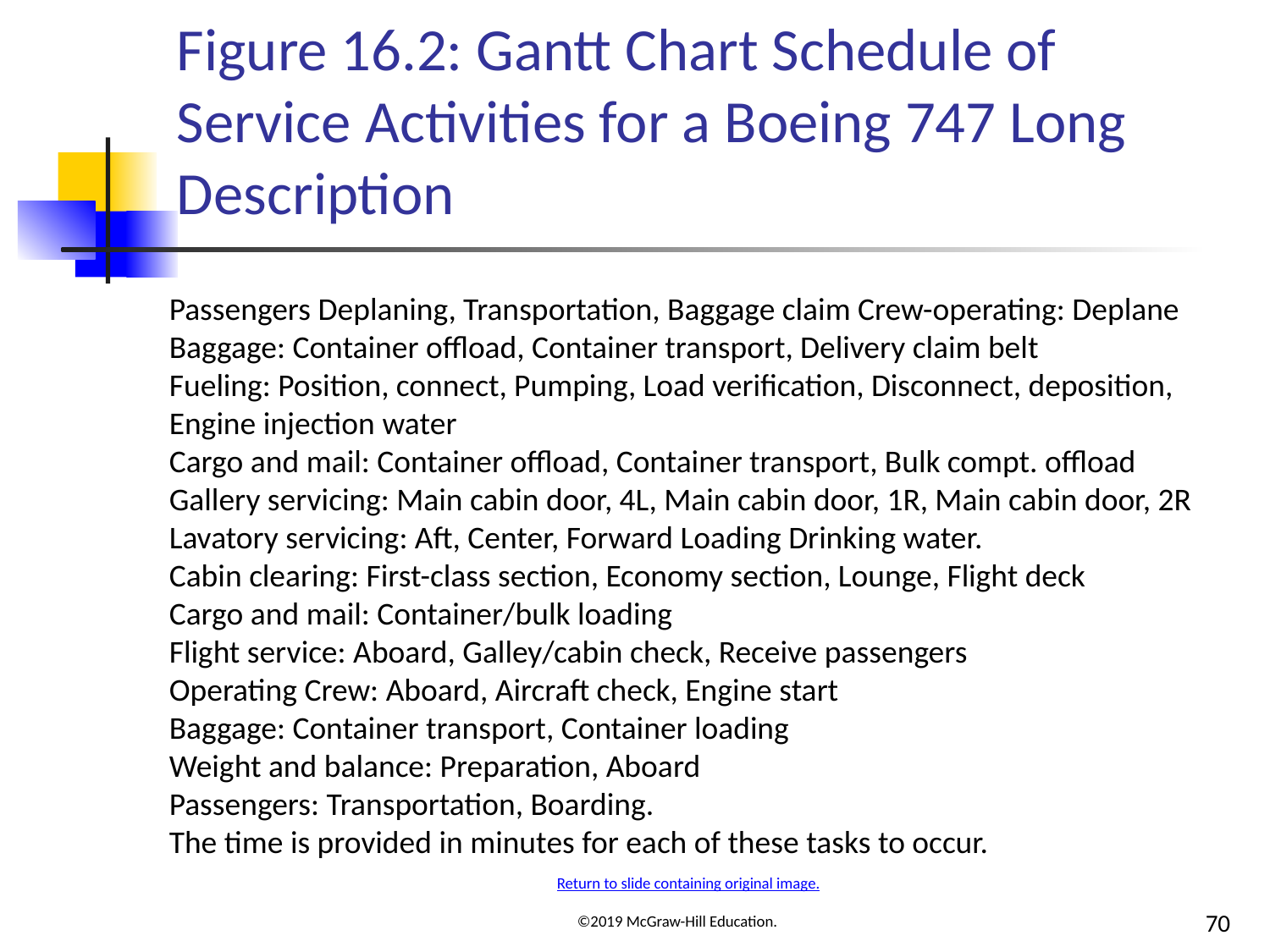

# Figure 16.2: Gantt Chart Schedule of Service Activities for a Boeing 747 Long Description
Passengers Deplaning, Transportation, Baggage claim Crew-operating: Deplane
Baggage: Container offload, Container transport, Delivery claim belt
Fueling: Position, connect, Pumping, Load verification, Disconnect, deposition, Engine injection water
Cargo and mail: Container offload, Container transport, Bulk compt. offload
Gallery servicing: Main cabin door, 4L, Main cabin door, 1R, Main cabin door, 2R
Lavatory servicing: Aft, Center, Forward Loading Drinking water.
Cabin clearing: First-class section, Economy section, Lounge, Flight deck
Cargo and mail: Container/bulk loading
Flight service: Aboard, Galley/cabin check, Receive passengers
Operating Crew: Aboard, Aircraft check, Engine start
Baggage: Container transport, Container loading
Weight and balance: Preparation, Aboard
Passengers: Transportation, Boarding.
The time is provided in minutes for each of these tasks to occur.
Return to slide containing original image.